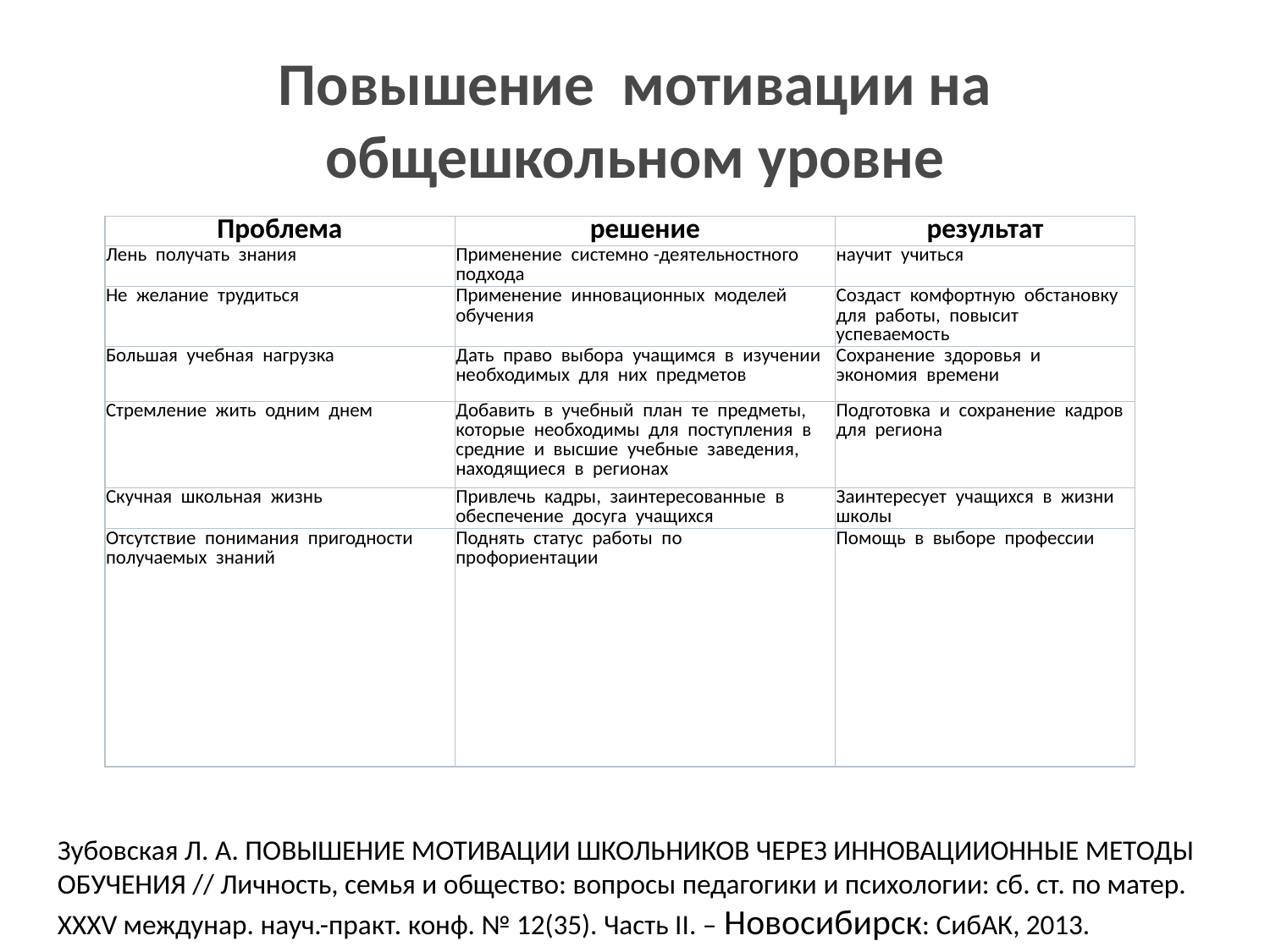

# Повышение  мотивации на общешкольном уровне
| Проблема | решение | результат |
| --- | --- | --- |
| Лень  получать  знания | Применение  системно -деятельностного  подхода | научит  учиться |
| Не  желание  трудиться | Применение  инновационных  моделей  обучения | Создаст  комфортную  обстановку  для  работы,  повысит  успеваемость |
| Большая  учебная  нагрузка | Дать  право  выбора  учащимся  в  изучении  необходимых  для  них  предметов | Сохранение  здоровья  и  экономия  времени |
| Стремление  жить  одним  днем | Добавить  в  учебный  план  те  предметы,  которые  необходимы  для  поступления  в  средние  и  высшие  учебные  заведения,  находящиеся  в  регионах | Подготовка  и  сохранение  кадров  для  региона |
| Скучная  школьная  жизнь | Привлечь  кадры,  заинтересованные  в  обеспечение  досуга  учащихся | Заинтересует  учащихся  в  жизни  школы |
| Отсутствие  понимания  пригодности  получаемых  знаний | Поднять  статус  работы  по  профориентации | Помощь  в  выборе  профессии |
Зубовская Л. А. ПОВЫШЕНИЕ МОТИВАЦИИ ШКОЛЬНИКОВ ЧЕРЕЗ ИННОВАЦИИОННЫЕ МЕТОДЫ ОБУЧЕНИЯ // Личность, семья и общество: вопросы педагогики и психологии: сб. ст. по матер. XXXV междунар. науч.-практ. конф. № 12(35). Часть II. – Новосибирск: СибАК, 2013.